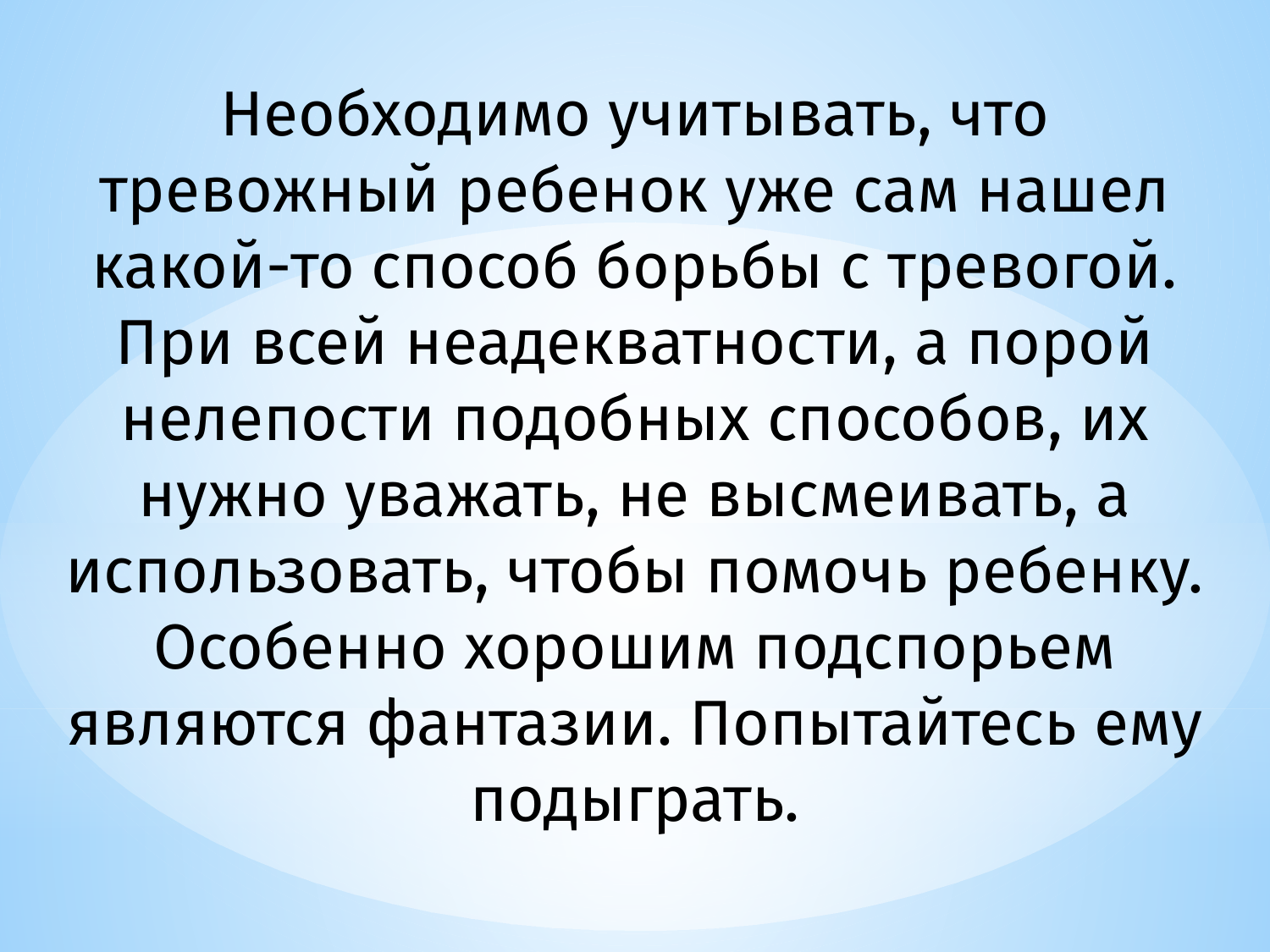

Необходимо учитывать, что тревожный ребенок уже сам нашел какой-то способ борьбы с тревогой. При всей неадекватности, а порой нелепости подобных способов, их нужно уважать, не высмеивать, а использовать, чтобы помочь ребенку. Особенно хорошим подспорьем являются фантазии. Попытайтесь ему подыграть.